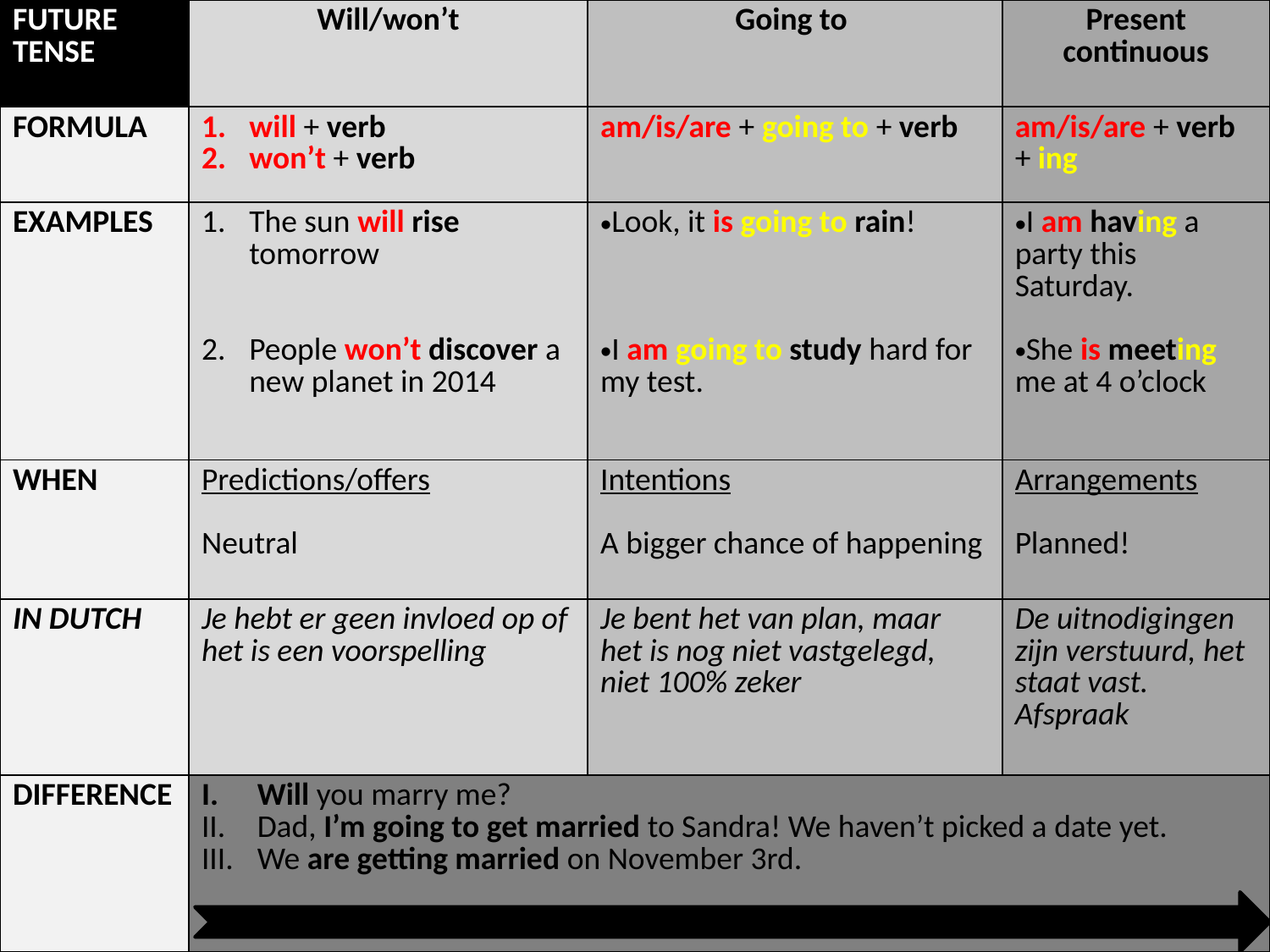

| FUTURE TENSE | Will/won’t | Going to | Present continuous |
| --- | --- | --- | --- |
| FORMULA | will + verb won’t + verb | am/is/are + going to + verb | am/is/are + verb + ing |
| EXAMPLES | The sun will rise tomorrow People won’t discover a new planet in 2014 | Look, it is going to rain! I am going to study hard for my test. | I am having a party this Saturday. She is meeting me at 4 o’clock |
| WHEN | Predictions/offers Neutral | Intentions A bigger chance of happening | Arrangements Planned! |
| IN DUTCH | Je hebt er geen invloed op of het is een voorspelling | Je bent het van plan, maar het is nog niet vastgelegd, niet 100% zeker | De uitnodigingen zijn verstuurd, het staat vast. Afspraak |
| DIFFERENCE | Will you marry me? Dad, I’m going to get married to Sandra! We haven’t picked a date yet. We are getting married on November 3rd. |  |  |